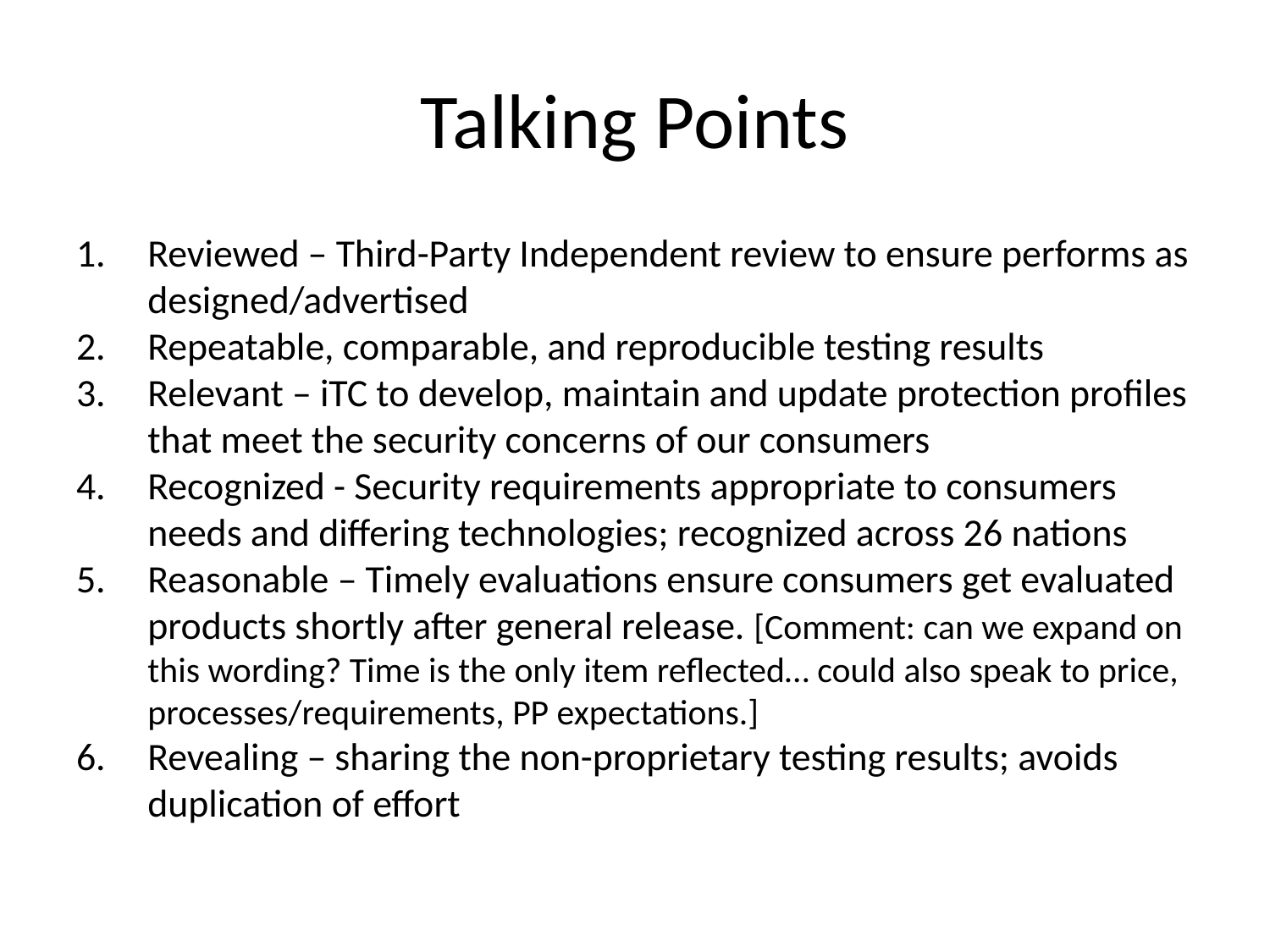

# Talking Points
Reviewed – Third-Party Independent review to ensure performs as designed/advertised
Repeatable, comparable, and reproducible testing results
Relevant – iTC to develop, maintain and update protection profiles that meet the security concerns of our consumers
Recognized - Security requirements appropriate to consumers needs and differing technologies; recognized across 26 nations
Reasonable – Timely evaluations ensure consumers get evaluated products shortly after general release. [Comment: can we expand on this wording? Time is the only item reflected… could also speak to price, processes/requirements, PP expectations.]
Revealing – sharing the non-proprietary testing results; avoids duplication of effort